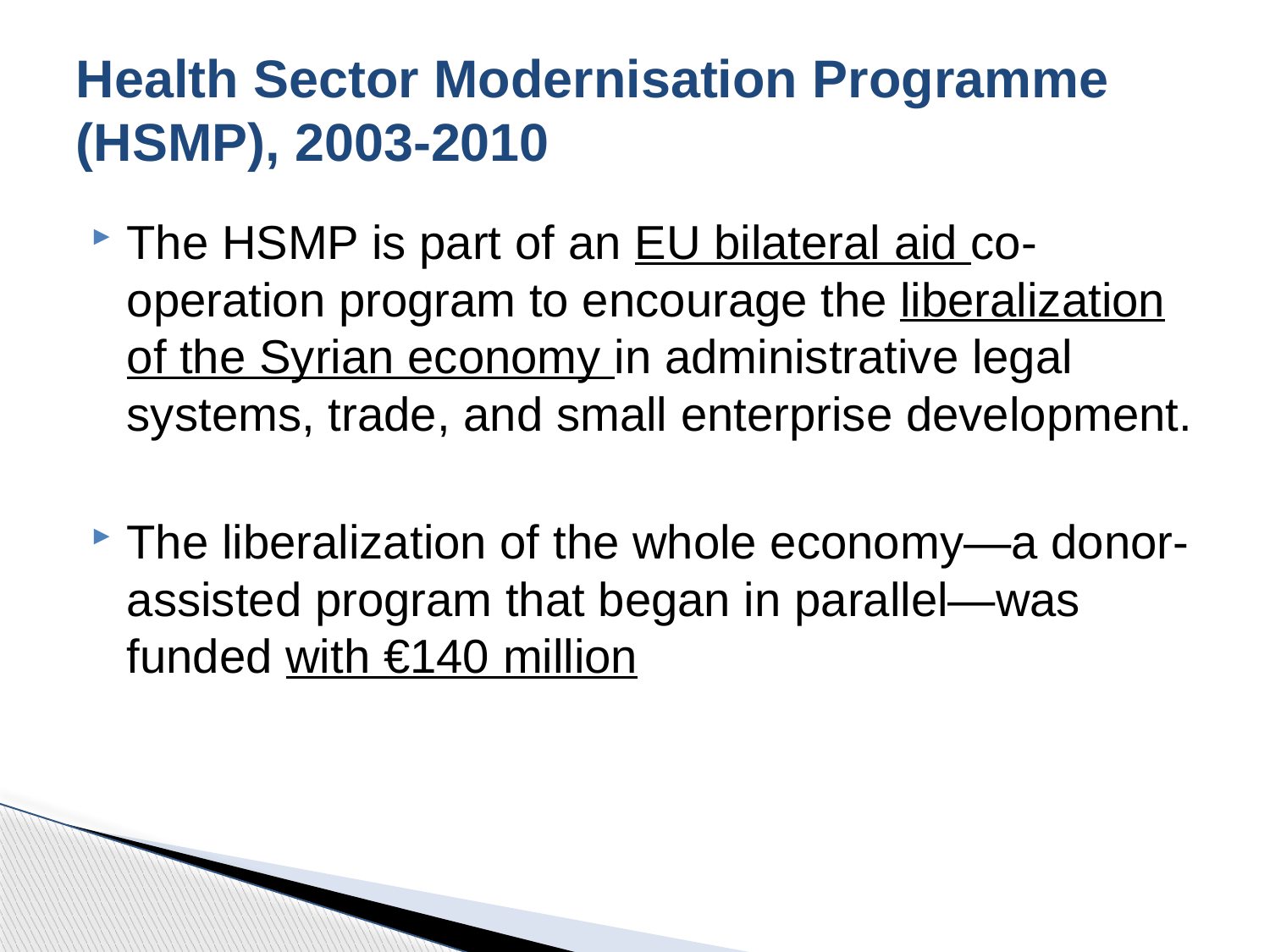

# Health Sector Modernisation Programme (HSMP), 2003-2010
The HSMP is part of an EU bilateral aid co-operation program to encourage the liberalization of the Syrian economy in administrative legal systems, trade, and small enterprise development.

The liberalization of the whole economy—a donor-assisted program that began in parallel—was funded with €140 million